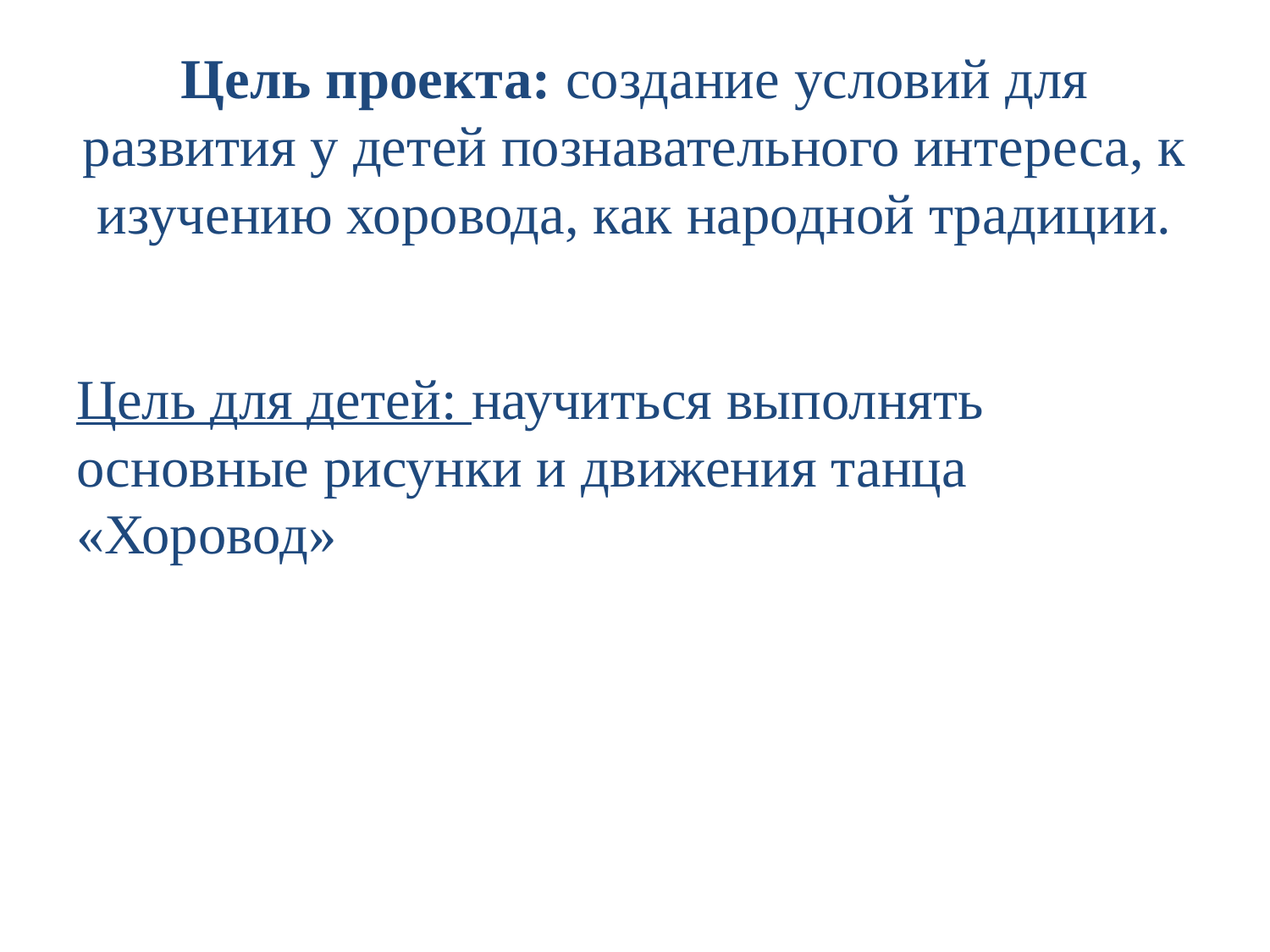

# Цель проекта: создание условий для развития у детей познавательного интереса, к изучению хоровода, как народной традиции.
Цель для детей: научиться выполнять основные рисунки и движения танца «Хоровод»